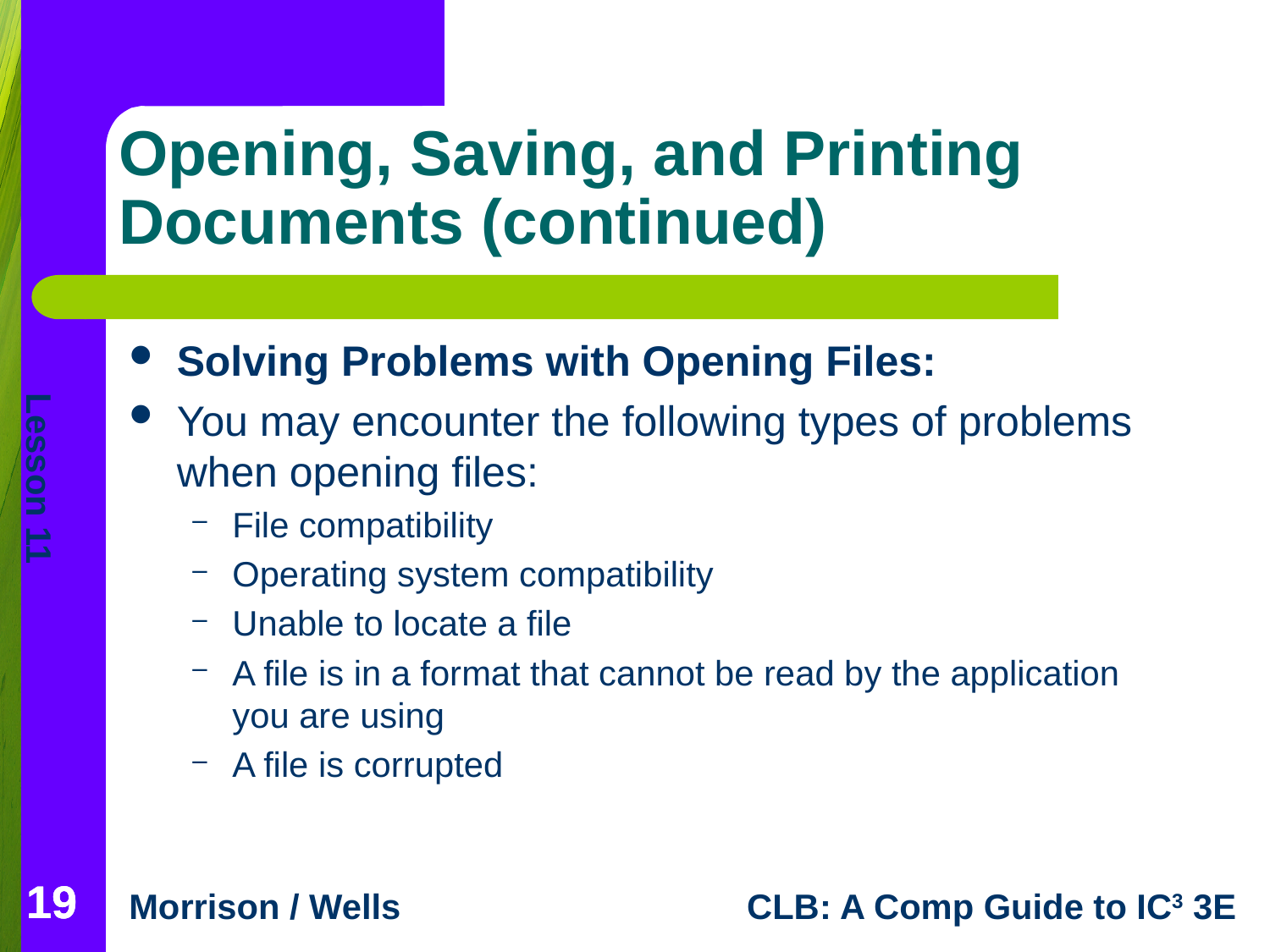

# Opening, Saving, and Printing Documents (continued)
Solving Problems with Opening Files:
You may encounter the following types of problems when opening files:
File compatibility
Operating system compatibility
Unable to locate a file
A file is in a format that cannot be read by the application you are using
A file is corrupted
19
19
19